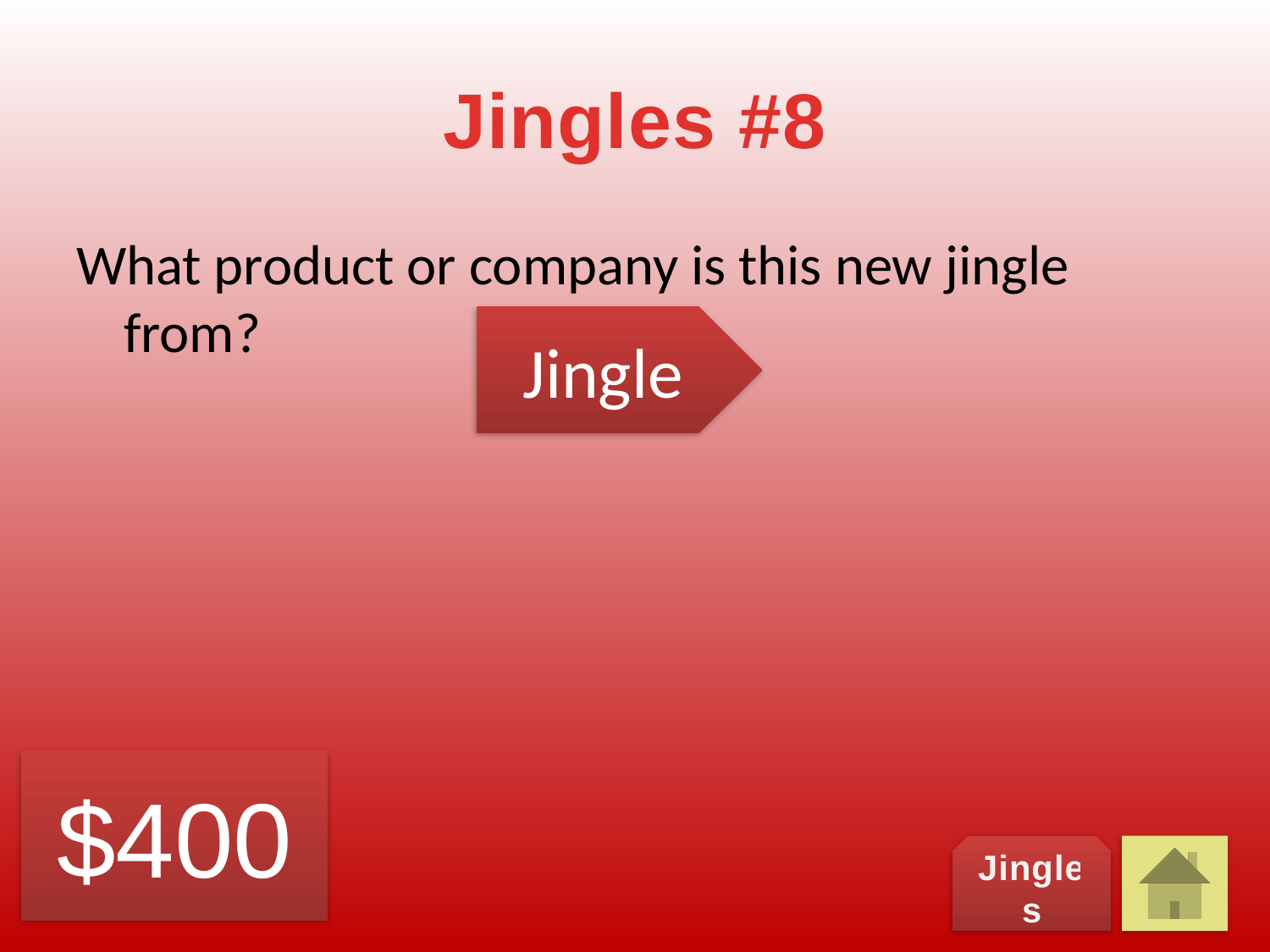

# Jingles #8
What product or company is this new jingle from?
Jingle
$400
Jingles